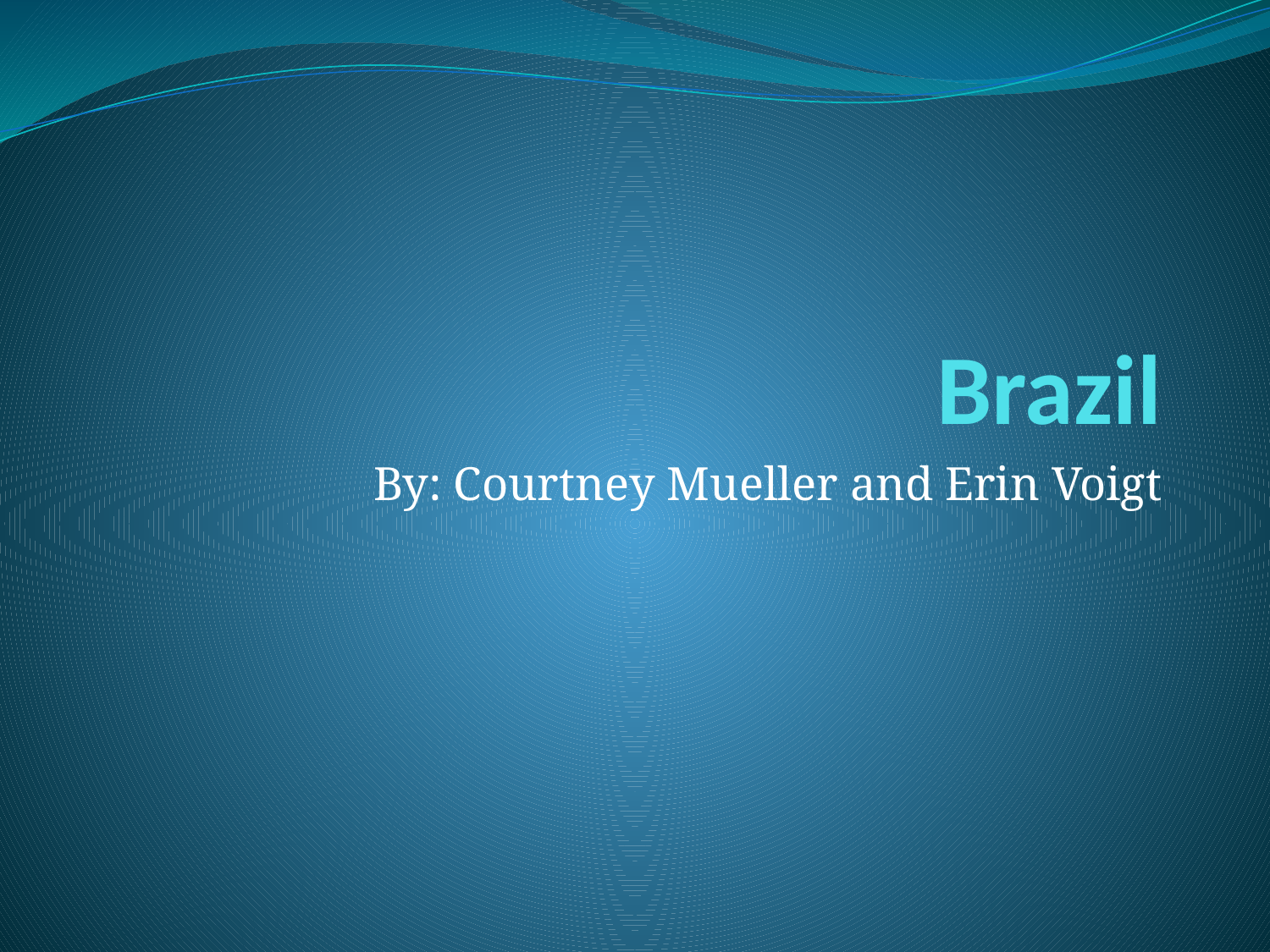

# Brazil
By: Courtney Mueller and Erin Voigt